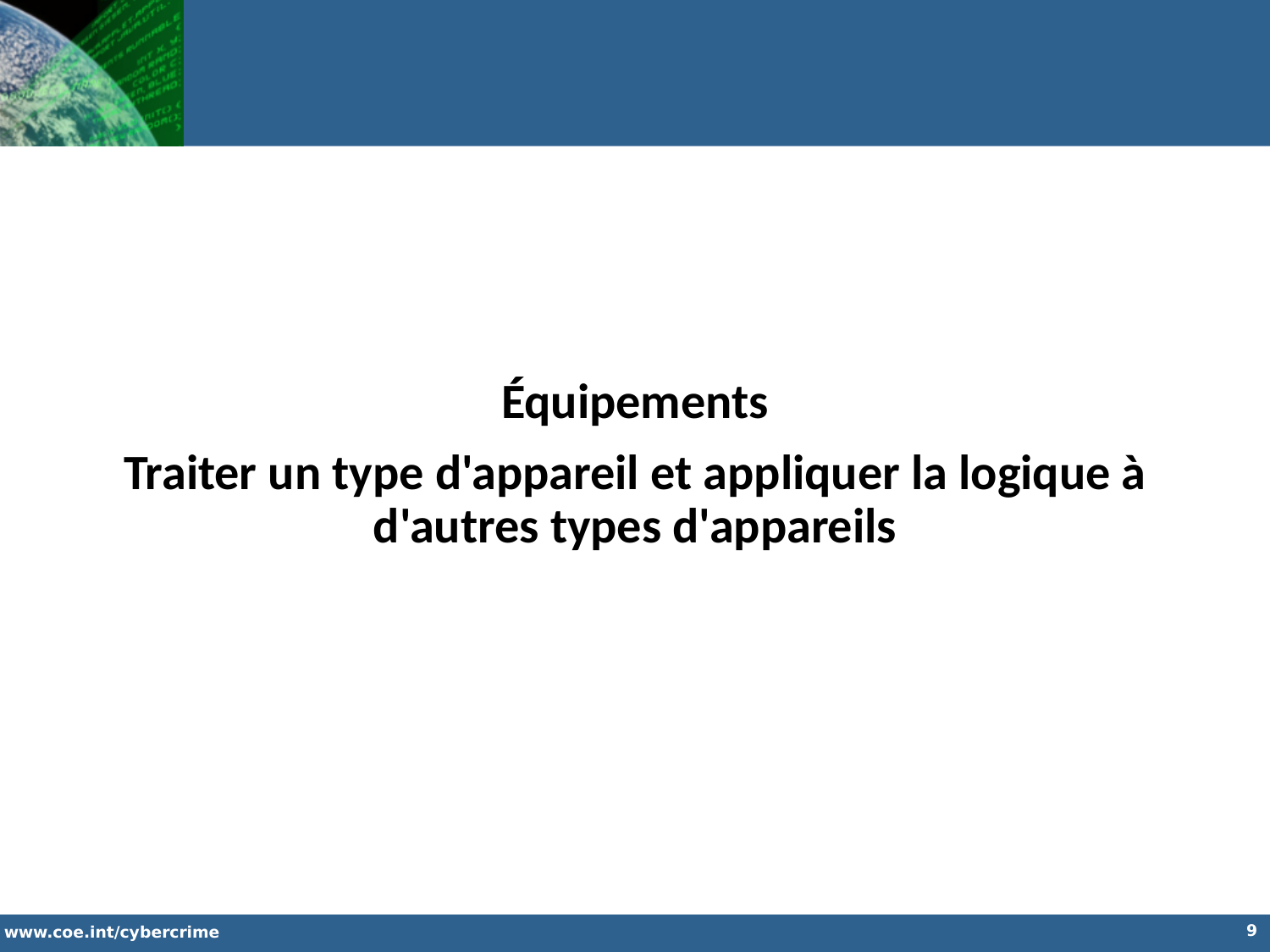

Équipements
Traiter un type d'appareil et appliquer la logique à d'autres types d'appareils